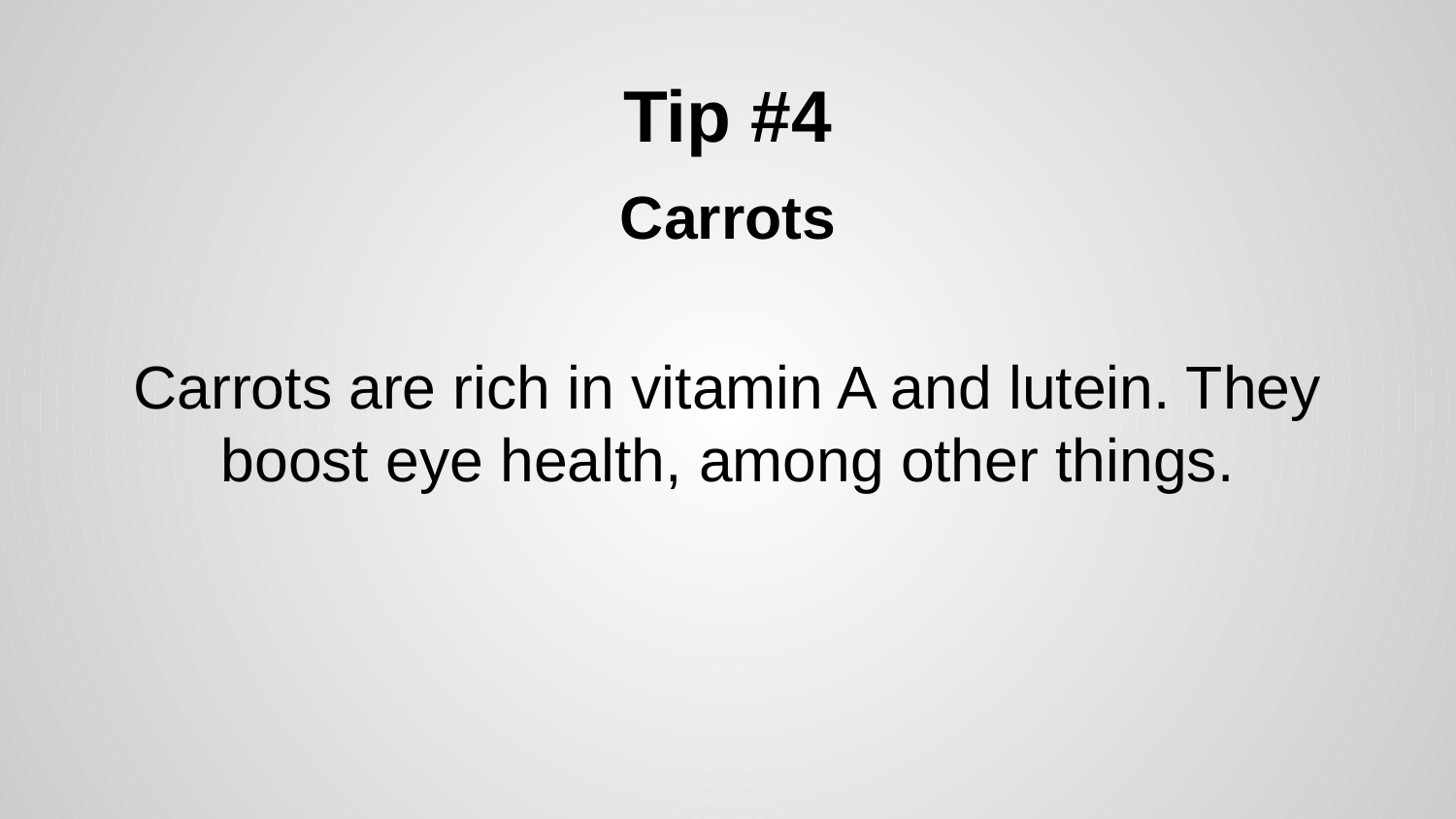

# Tip #4

Carrots

Carrots are rich in vitamin A and lutein. They boost eye health, among other things.